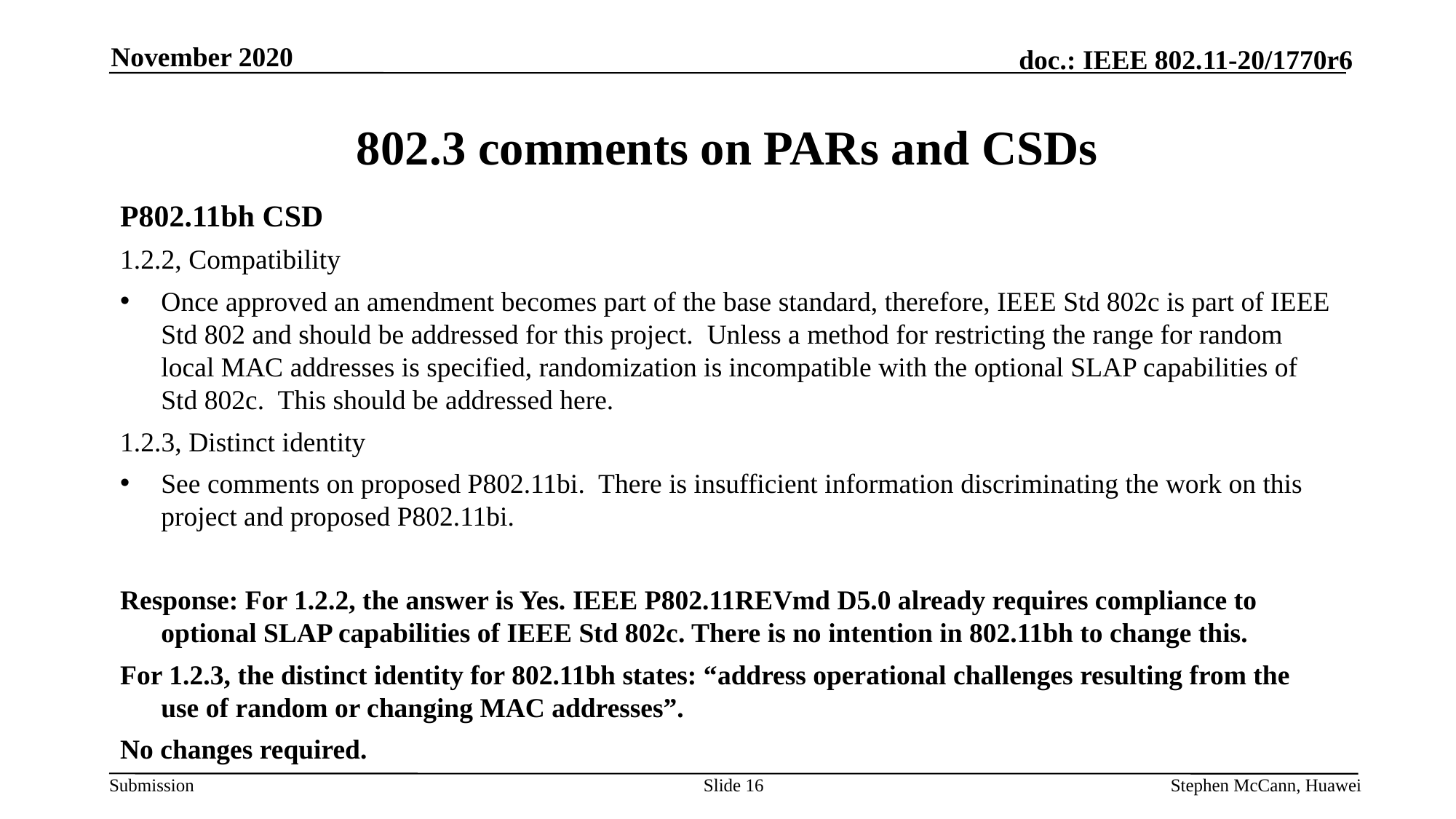

November 2020
# 802.3 comments on PARs and CSDs
P802.11bh CSD
1.2.2, Compatibility
Once approved an amendment becomes part of the base standard, therefore, IEEE Std 802c is part of IEEE Std 802 and should be addressed for this project.  Unless a method for restricting the range for random local MAC addresses is specified, randomization is incompatible with the optional SLAP capabilities of Std 802c.  This should be addressed here.
1.2.3, Distinct identity
See comments on proposed P802.11bi.  There is insufficient information discriminating the work on this project and proposed P802.11bi.

Response: For 1.2.2, the answer is Yes. IEEE P802.11REVmd D5.0 already requires compliance to optional SLAP capabilities of IEEE Std 802c. There is no intention in 802.11bh to change this.
For 1.2.3, the distinct identity for 802.11bh states: “address operational challenges resulting from the use of random or changing MAC addresses”.
No changes required.
Slide 16
Stephen McCann, Huawei